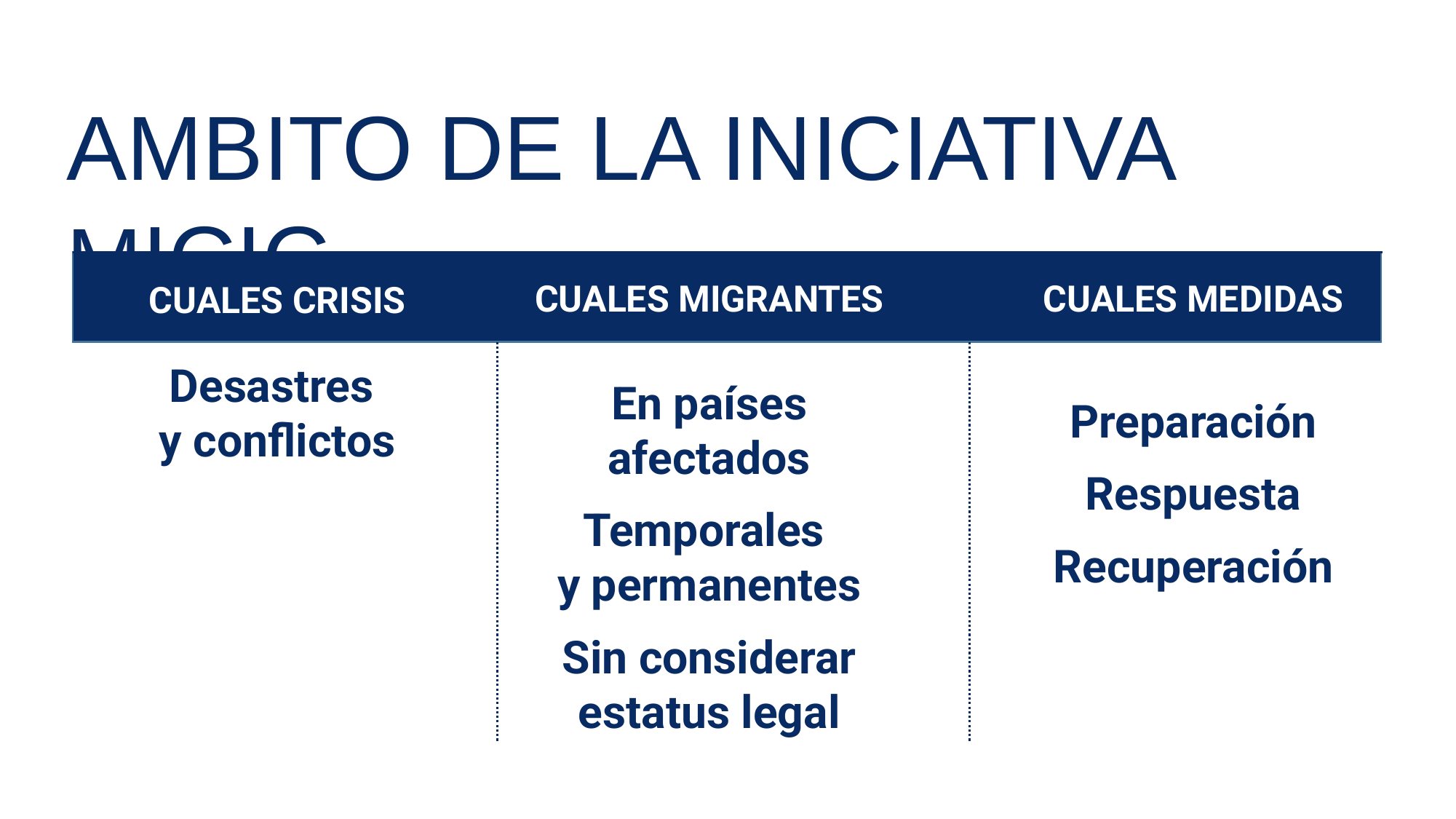

AMBITO DE LA INICIATIVA MICIC

CUALES MIGRANTES

En países afectados
Temporales
y permanentes
Sin considerar estatus legal
CUALES MEDIDAS

Preparación
Respuesta
Recuperación
CUALES CRISIS

Desastres
y conflictos

d innovate